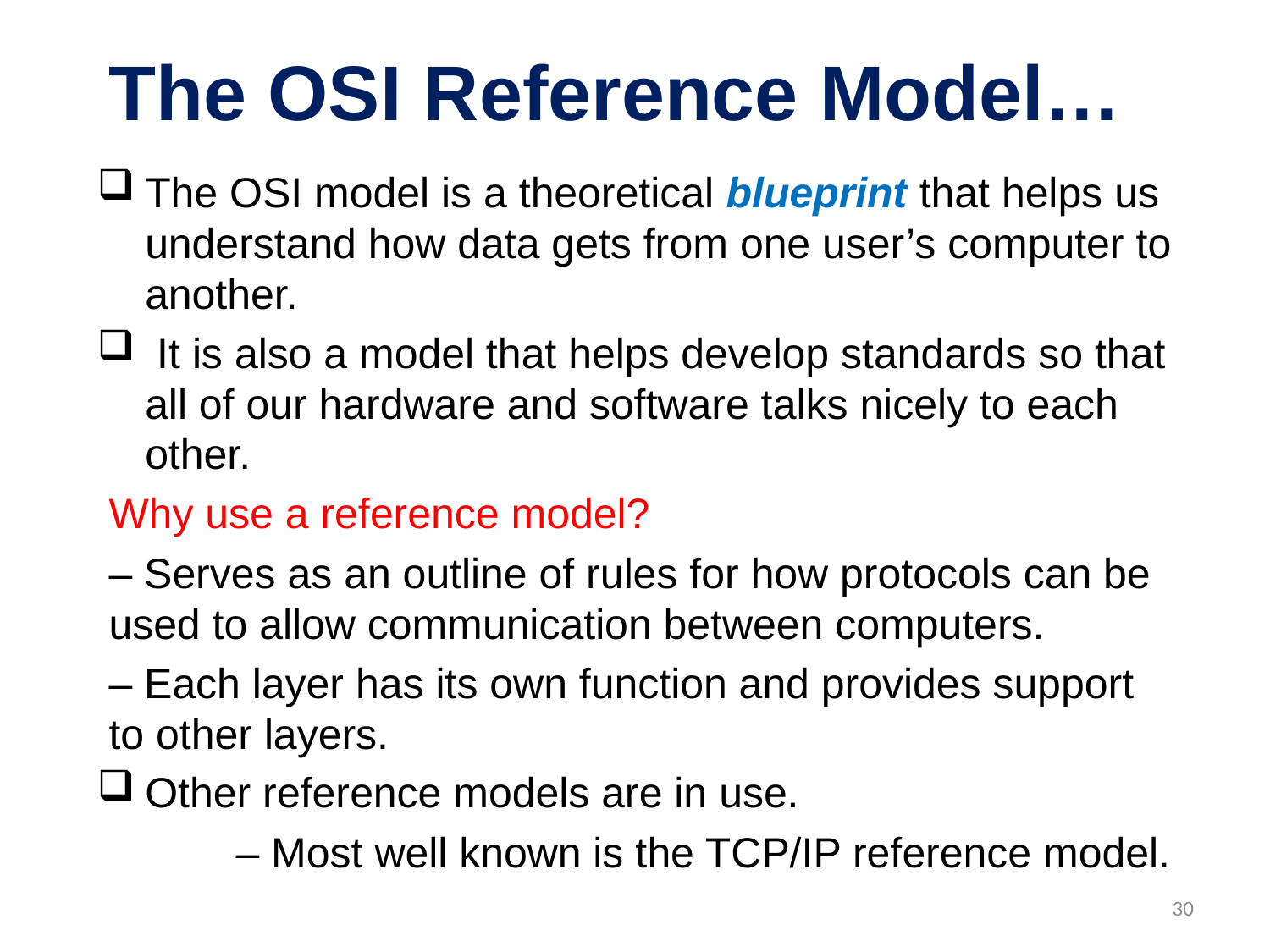

# The OSI Reference Model…
The OSI model is a theoretical blueprint that helps us understand how data gets from one user’s computer to another.
 It is also a model that helps develop standards so that all of our hardware and software talks nicely to each other.
Why use a reference model?
– Serves as an outline of rules for how protocols can be used to allow communication between computers.
– Each layer has its own function and provides support to other layers.
Other reference models are in use.
	– Most well known is the TCP/IP reference model.
30